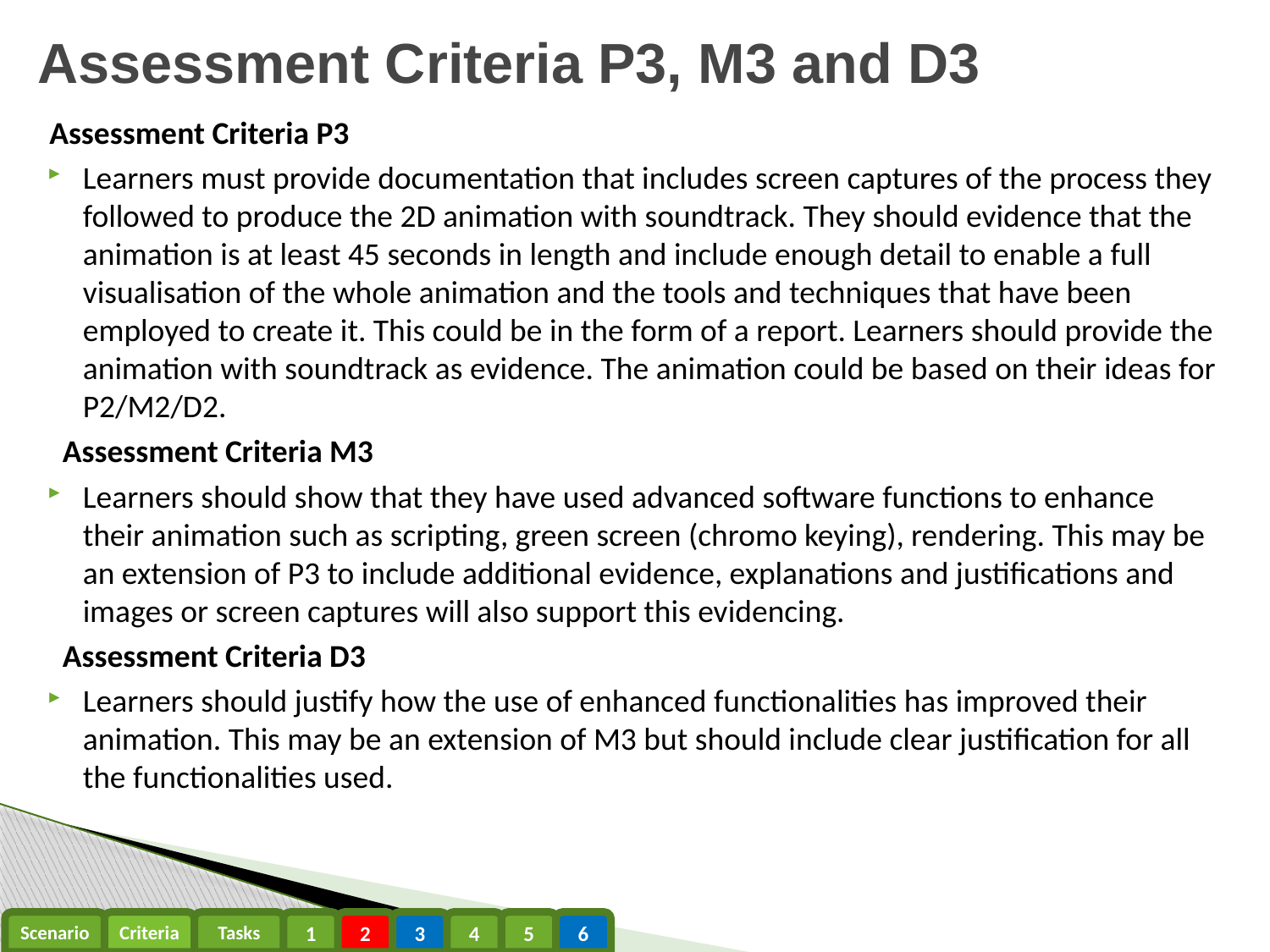

# Assessment Criteria P3, M3 and D3
Assessment Criteria P3
Learners must provide documentation that includes screen captures of the process they followed to produce the 2D animation with soundtrack. They should evidence that the animation is at least 45 seconds in length and include enough detail to enable a full visualisation of the whole animation and the tools and techniques that have been employed to create it. This could be in the form of a report. Learners should provide the animation with soundtrack as evidence. The animation could be based on their ideas for P2/M2/D2.
Assessment Criteria M3
Learners should show that they have used advanced software functions to enhance their animation such as scripting, green screen (chromo keying), rendering. This may be an extension of P3 to include additional evidence, explanations and justifications and images or screen captures will also support this evidencing.
Assessment Criteria D3
Learners should justify how the use of enhanced functionalities has improved their animation. This may be an extension of M3 but should include clear justification for all the functionalities used.